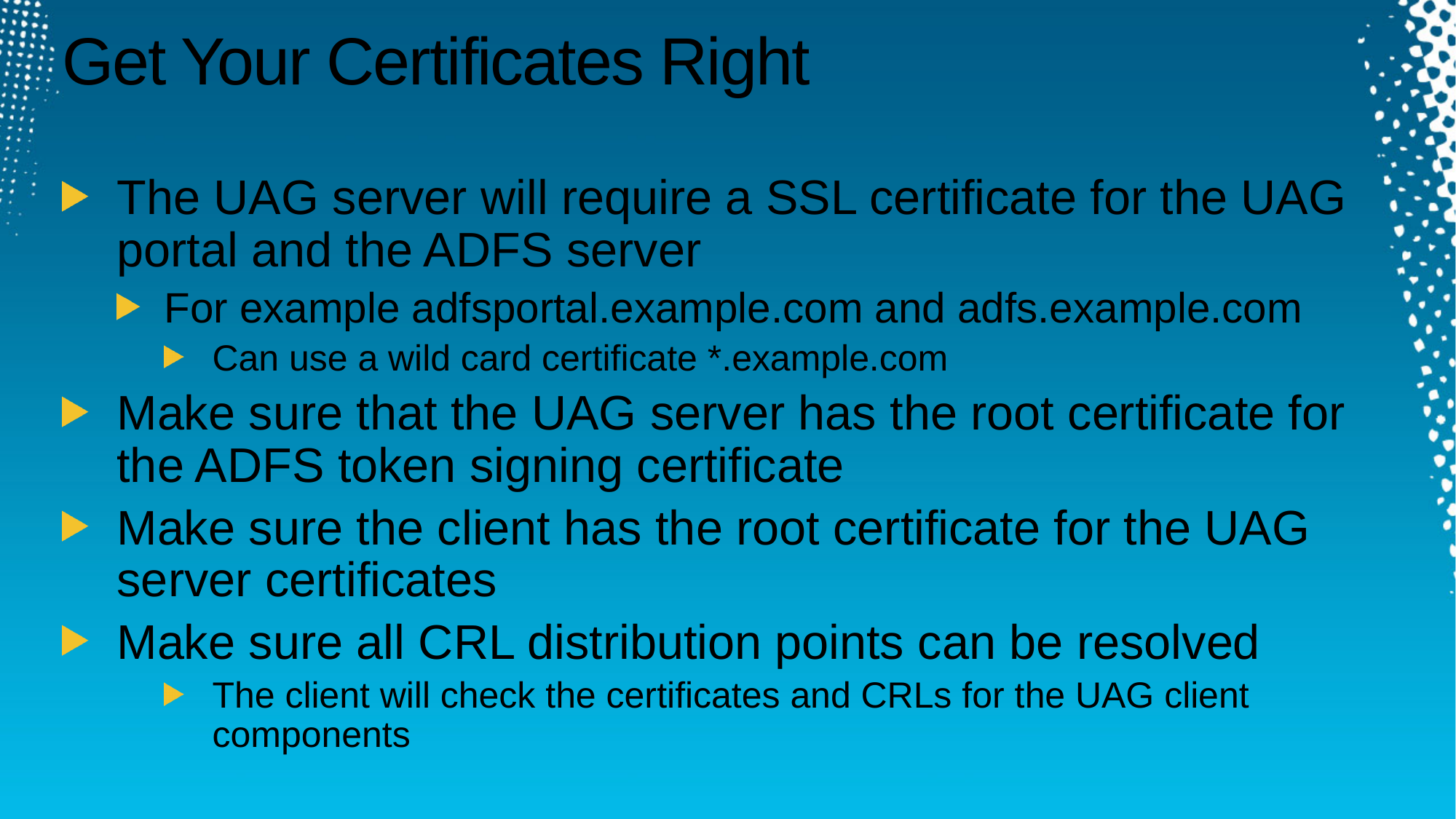

# Get Your Certificates Right
The UAG server will require a SSL certificate for the UAG portal and the ADFS server
For example adfsportal.example.com and adfs.example.com
Can use a wild card certificate *.example.com
Make sure that the UAG server has the root certificate for the ADFS token signing certificate
Make sure the client has the root certificate for the UAG server certificates
Make sure all CRL distribution points can be resolved
The client will check the certificates and CRLs for the UAG client components